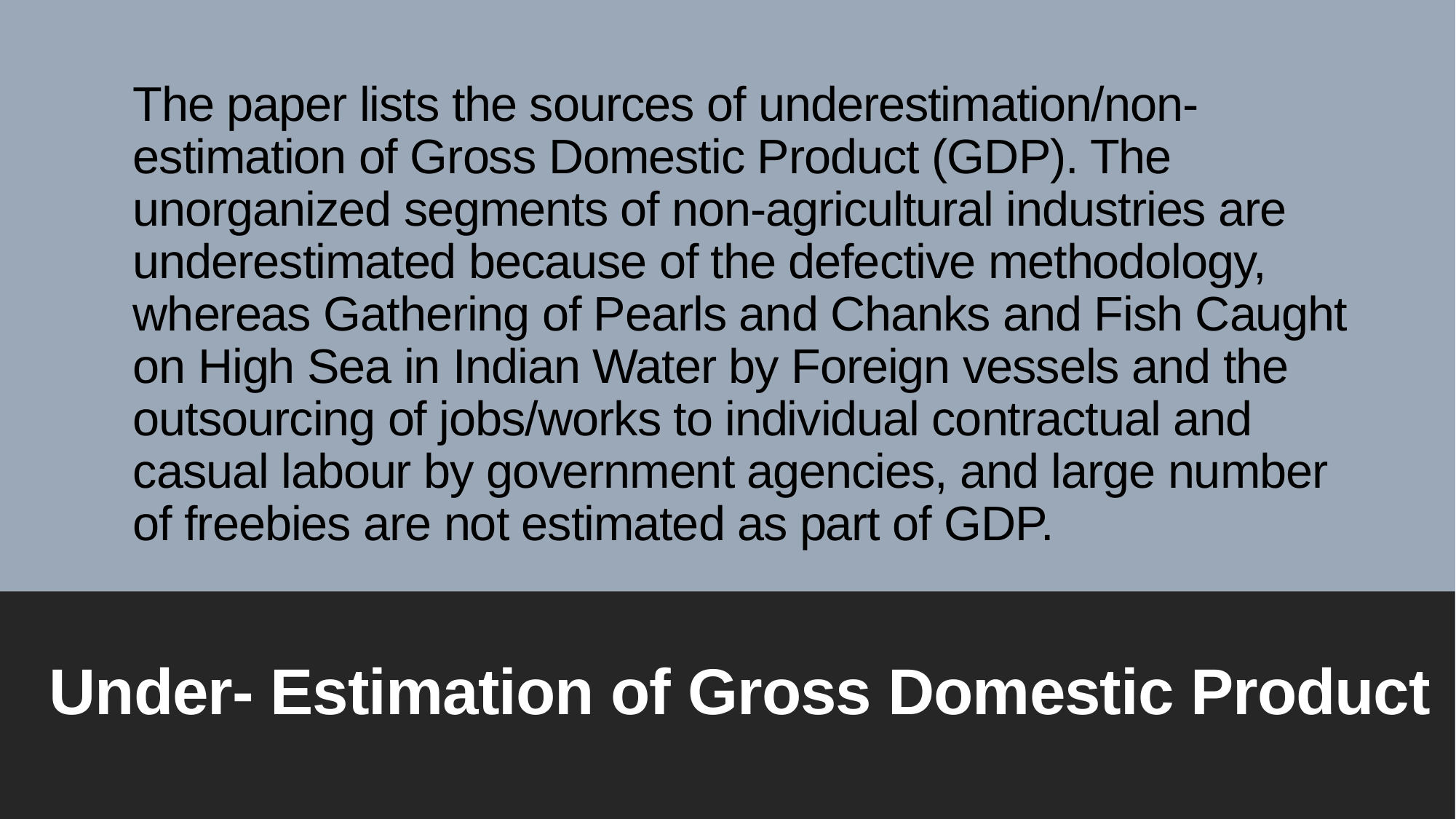

# The paper lists the sources of underestimation/non-estimation of Gross Domestic Product (GDP). The unorganized segments of non-agricultural industries are underestimated because of the defective methodology, whereas Gathering of Pearls and Chanks and Fish Caught on High Sea in Indian Water by Foreign vessels and the outsourcing of jobs/works to individual contractual and casual labour by government agencies, and large number of freebies are not estimated as part of GDP.

Under- Estimation of Gross Domestic Product